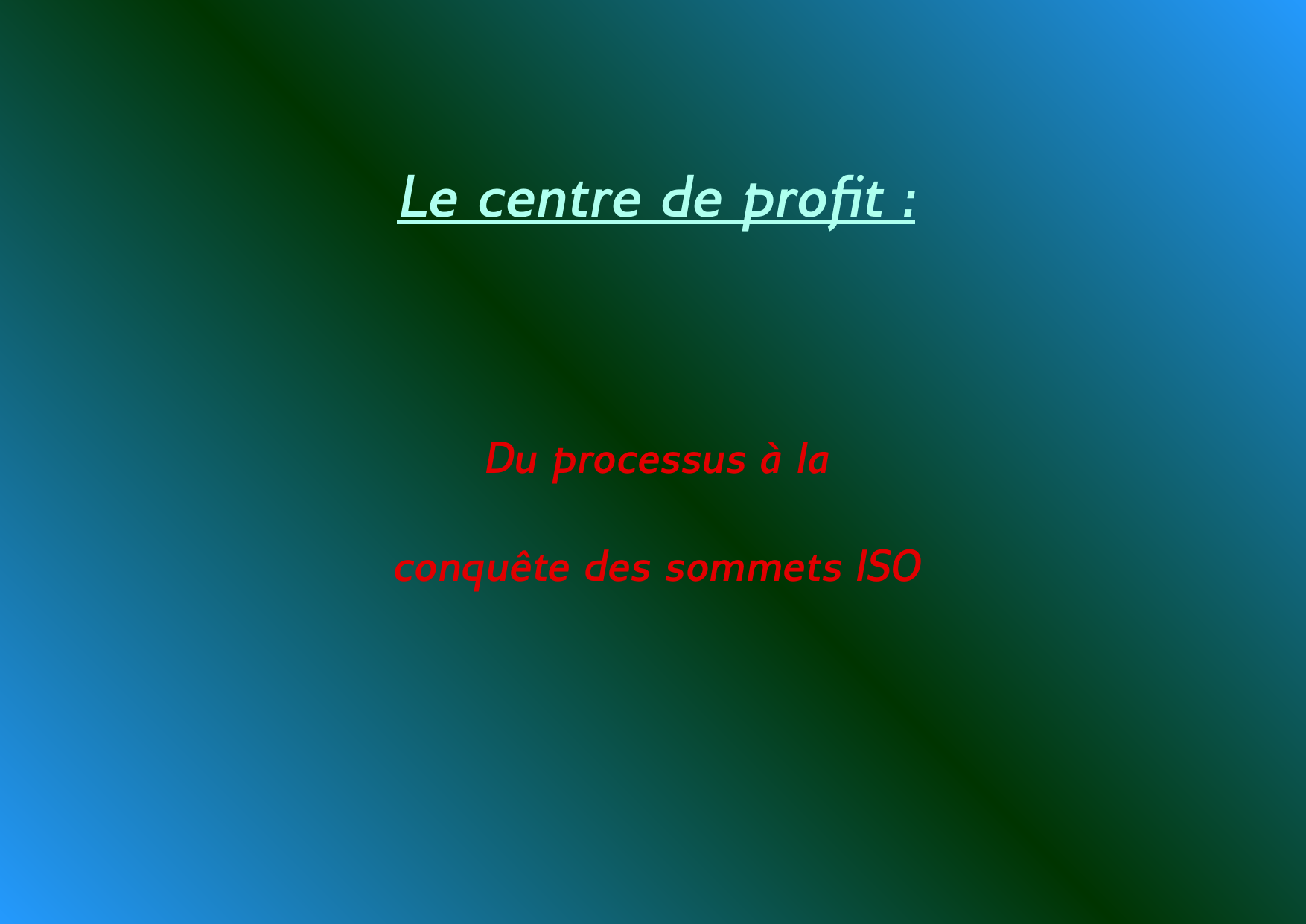

Le centre de profit :
Du processus à la conquête des sommets ISO